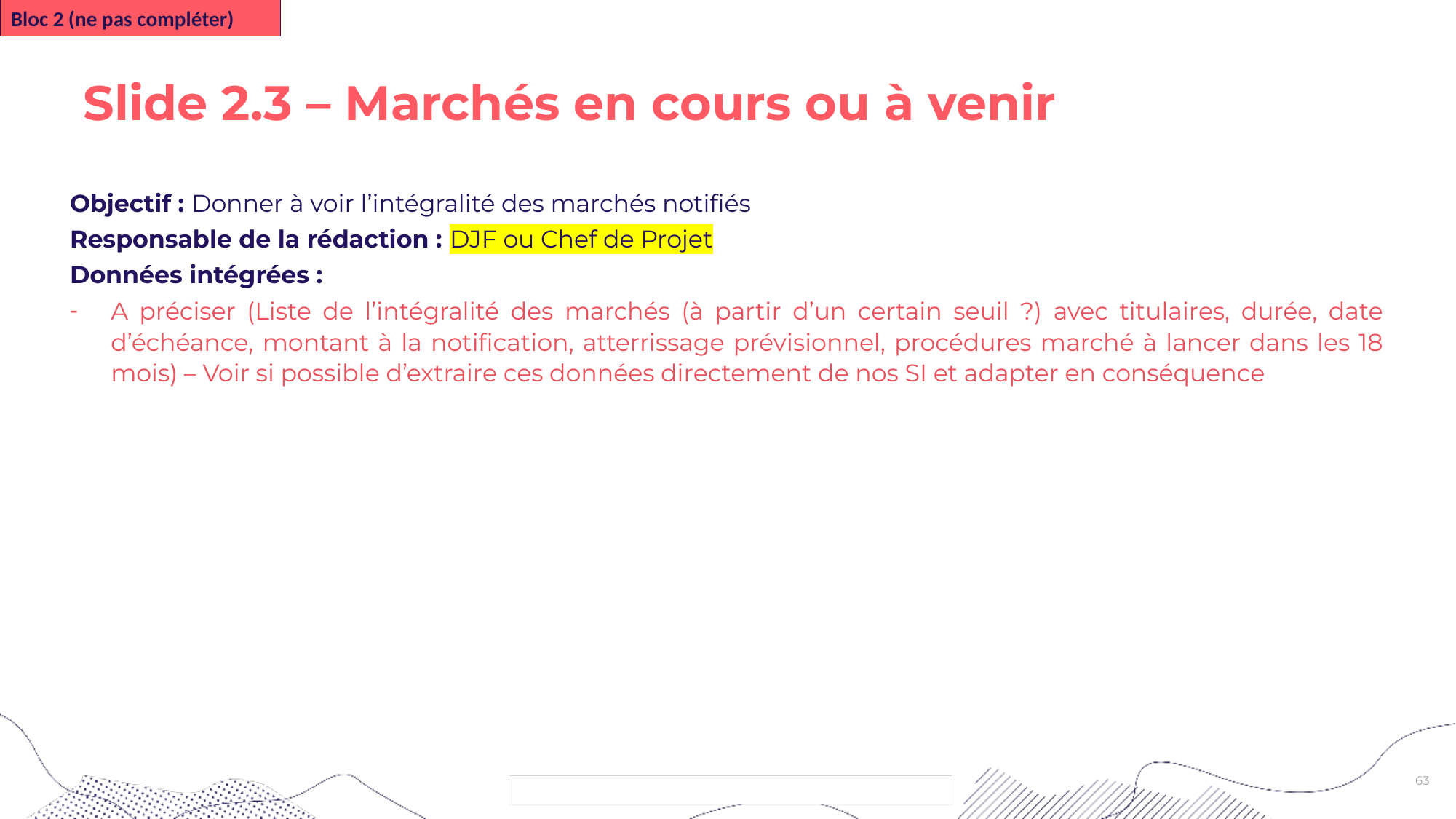

Bloc 2 (ne pas compléter)
# Slide 2.3 – Marchés en cours ou à venir
Objectif : Donner à voir l’intégralité des marchés notifiés
Responsable de la rédaction : DJF ou Chef de Projet
Données intégrées :
A préciser (Liste de l’intégralité des marchés (à partir d’un certain seuil ?) avec titulaires, durée, date d’échéance, montant à la notification, atterrissage prévisionnel, procédures marché à lancer dans les 18 mois) – Voir si possible d’extraire ces données directement de nos SI et adapter en conséquence
63